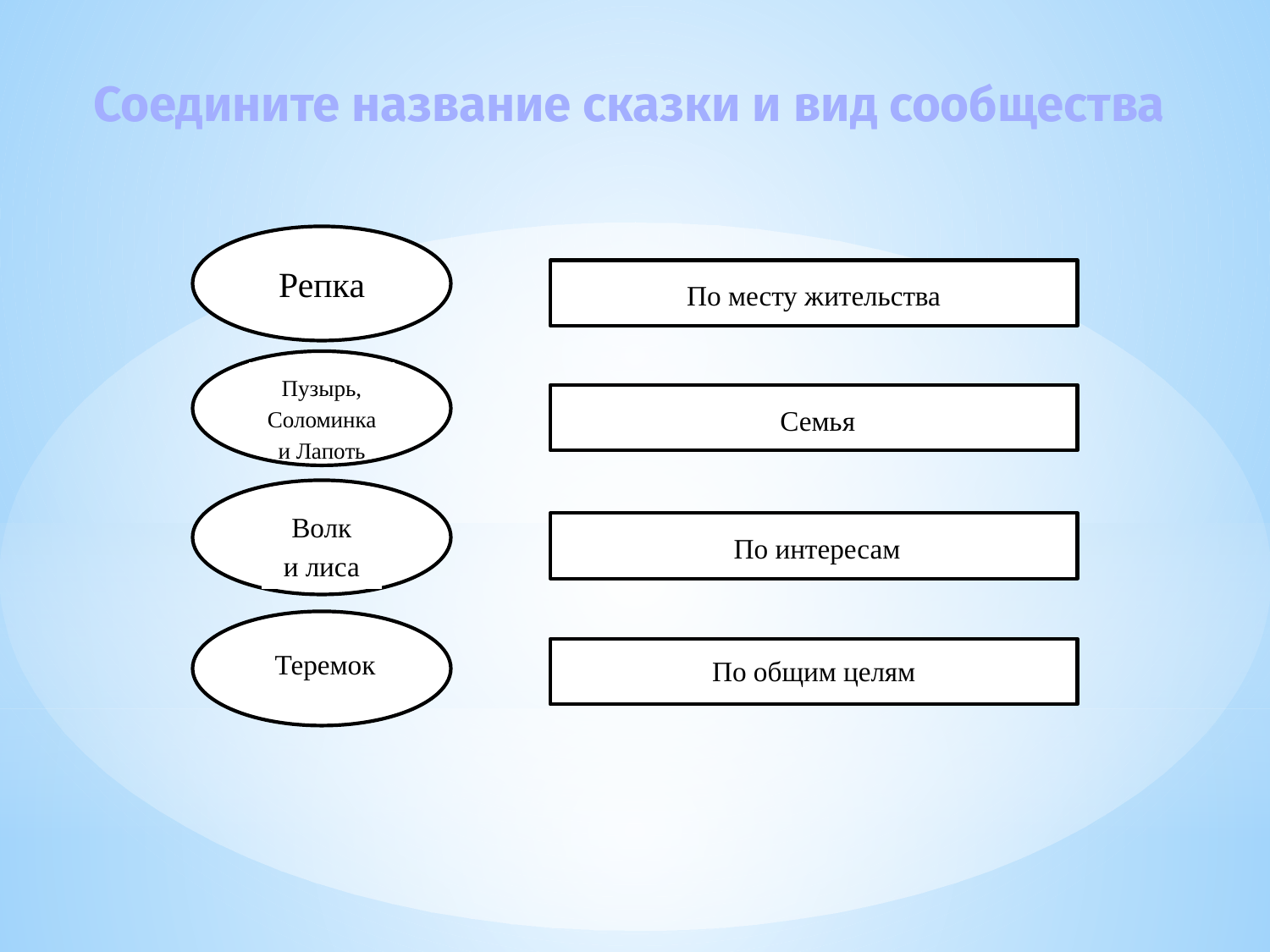

Соедините название сказки и вид сообщества

Репка
По месту жительства
Пузырь,
Соломинка
и Лапоть
Семья
Волк
и лиса
По интересам
Теремок
По общим целям